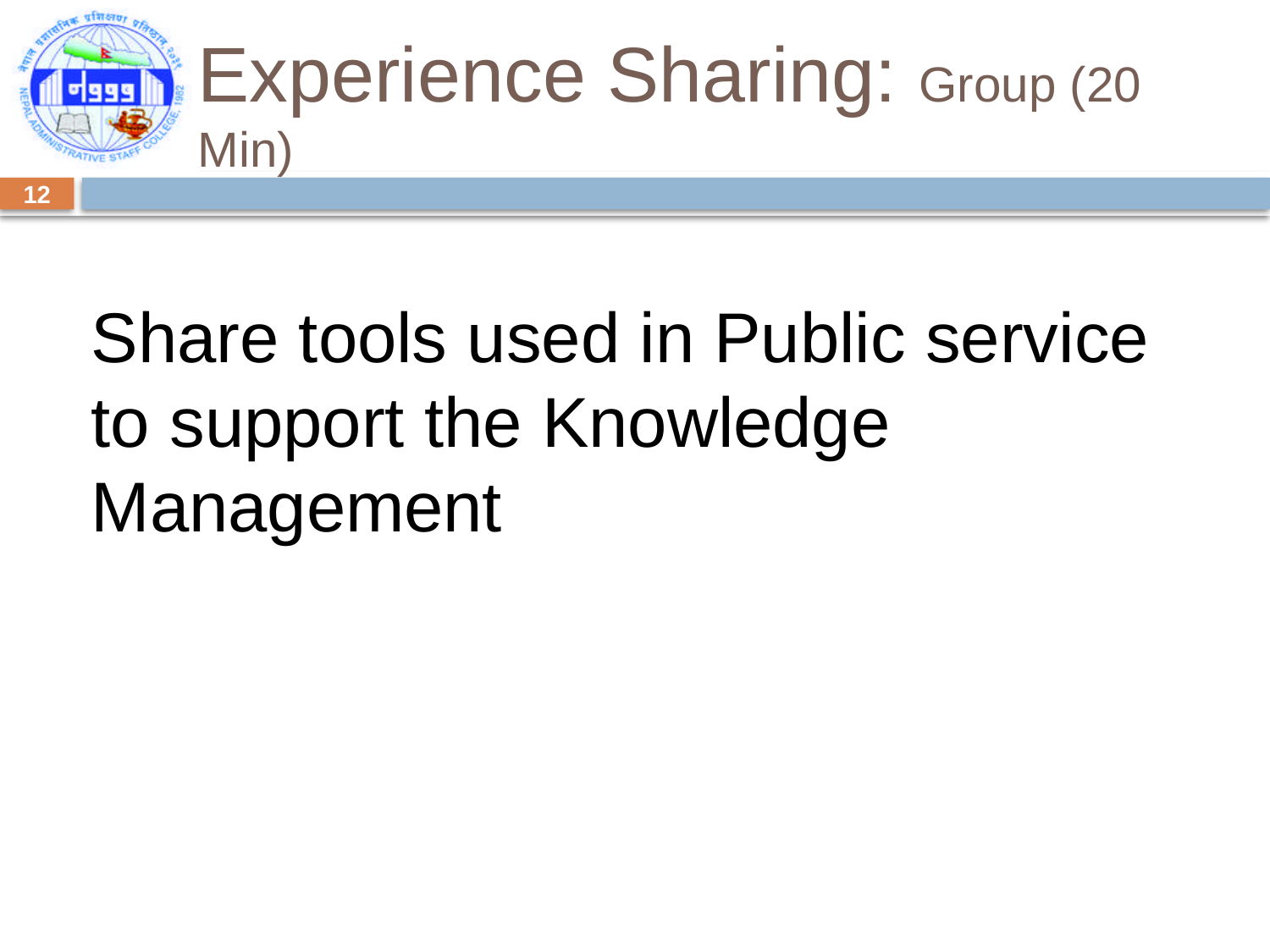

# Experience Sharing: Group (20 Min)
12
Share tools used in Public service to support the Knowledge Management